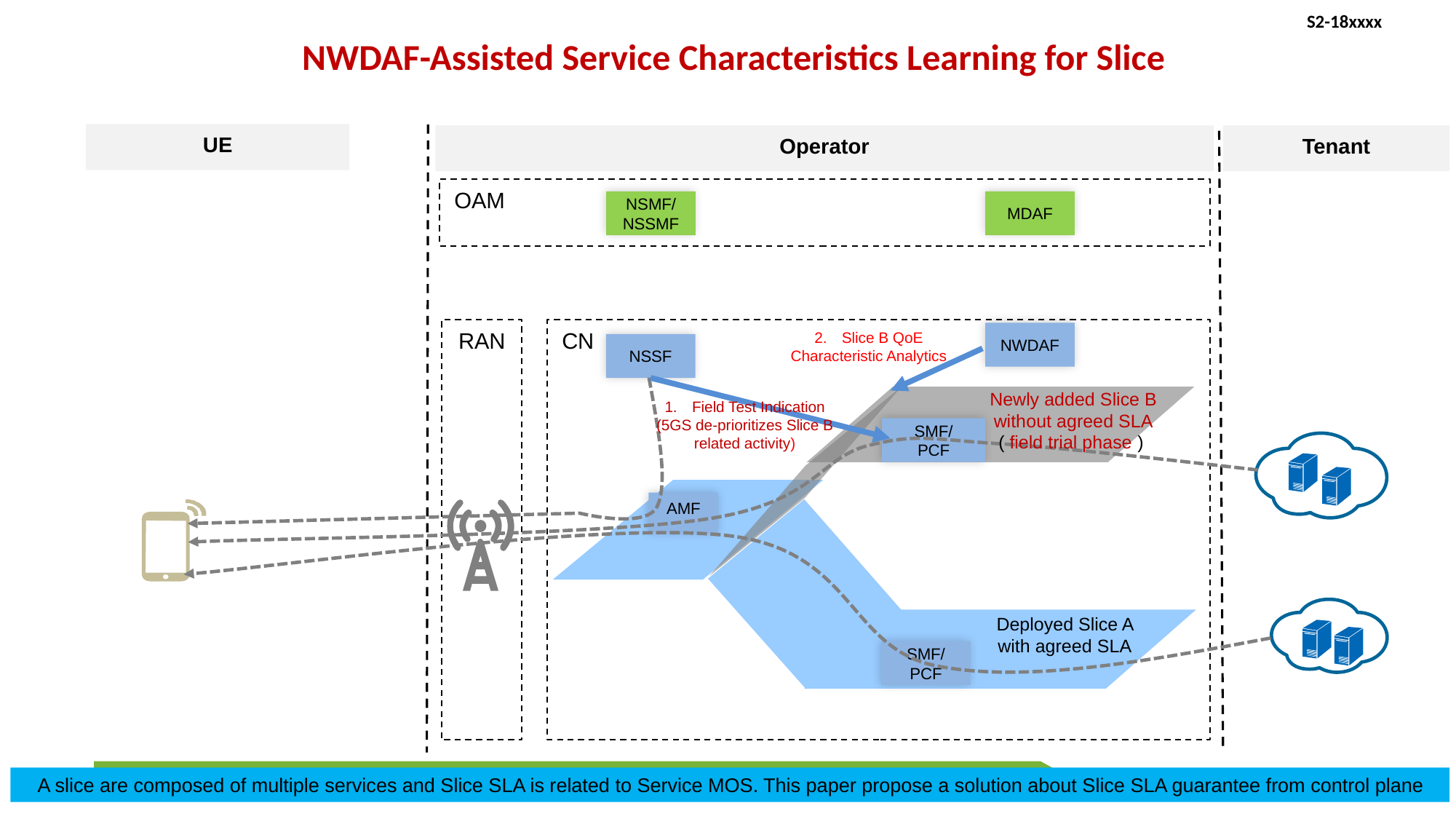

# NWDAF-Assisted Service Characteristics Learning for Slice
UE
Operator
Tenant
OAM
NSMF/
NSSMF
MDAF
RAN
CN
Slice B QoE
Characteristic Analytics
NWDAF
NSSF

AMF

Field Test Indication
(5GS de-prioritizes Slice B related activity)
Newly added Slice B without agreed SLA
( field trial phase )
SMF/
PCF

Deployed Slice A with agreed SLA

SMF/
PCF
A slice are composed of multiple services and Slice SLA is related to Service MOS. This paper propose a solution about Slice SLA guarantee from control plane